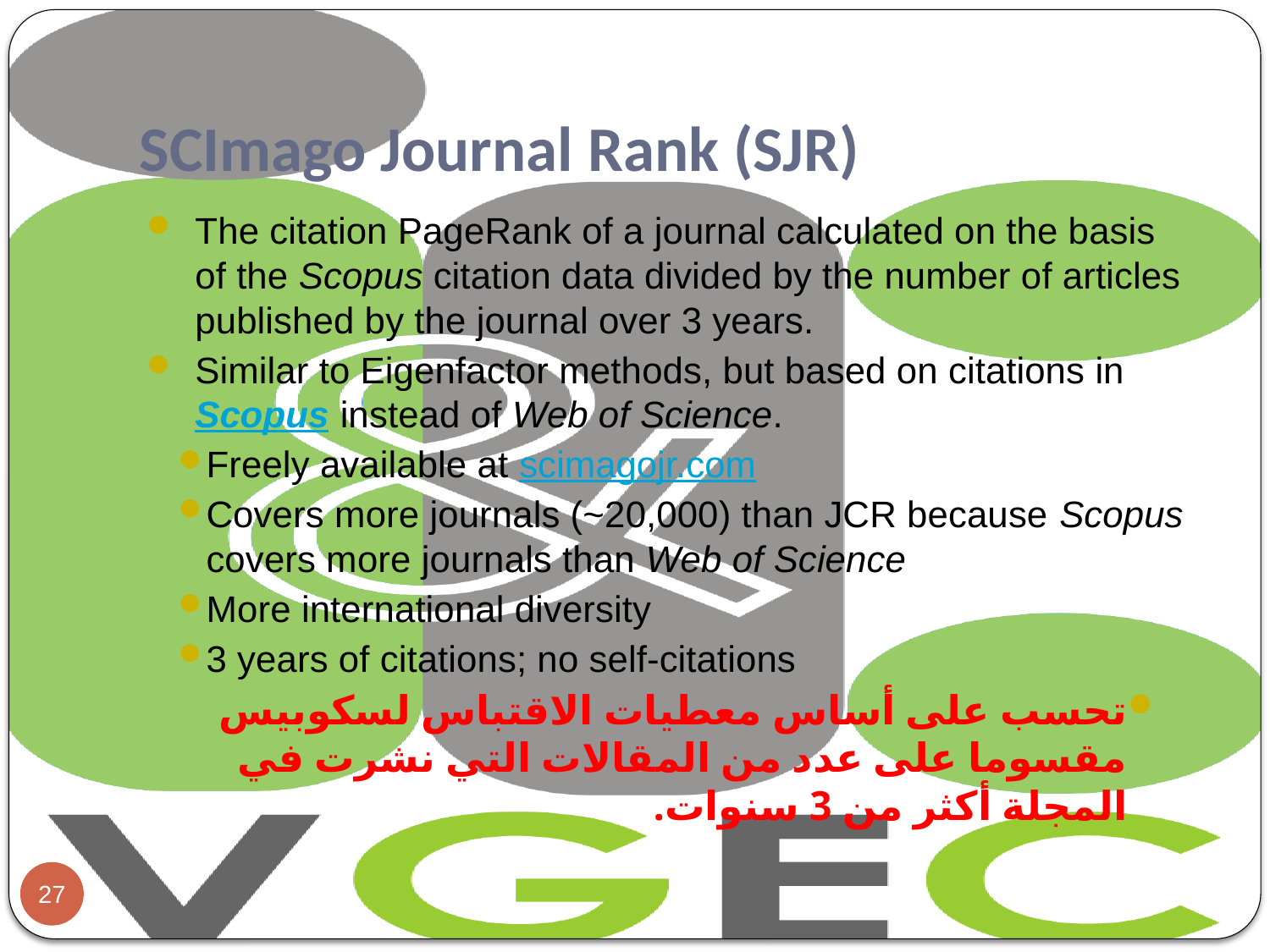

# SCImago Journal Rank (SJR)
The citation PageRank of a journal calculated on the basis of the Scopus citation data divided by the number of articles published by the journal over 3 years.
Similar to Eigenfactor methods, but based on citations in Scopus instead of Web of Science.
Freely available at scimagojr.com
Covers more journals (~20,000) than JCR because Scopus covers more journals than Web of Science
More international diversity
3 years of citations; no self-citations
تحسب على أساس معطيات الاقتباس لسكوبيس مقسوما على عدد من المقالات التي نشرت في المجلة أكثر من 3 سنوات.
27